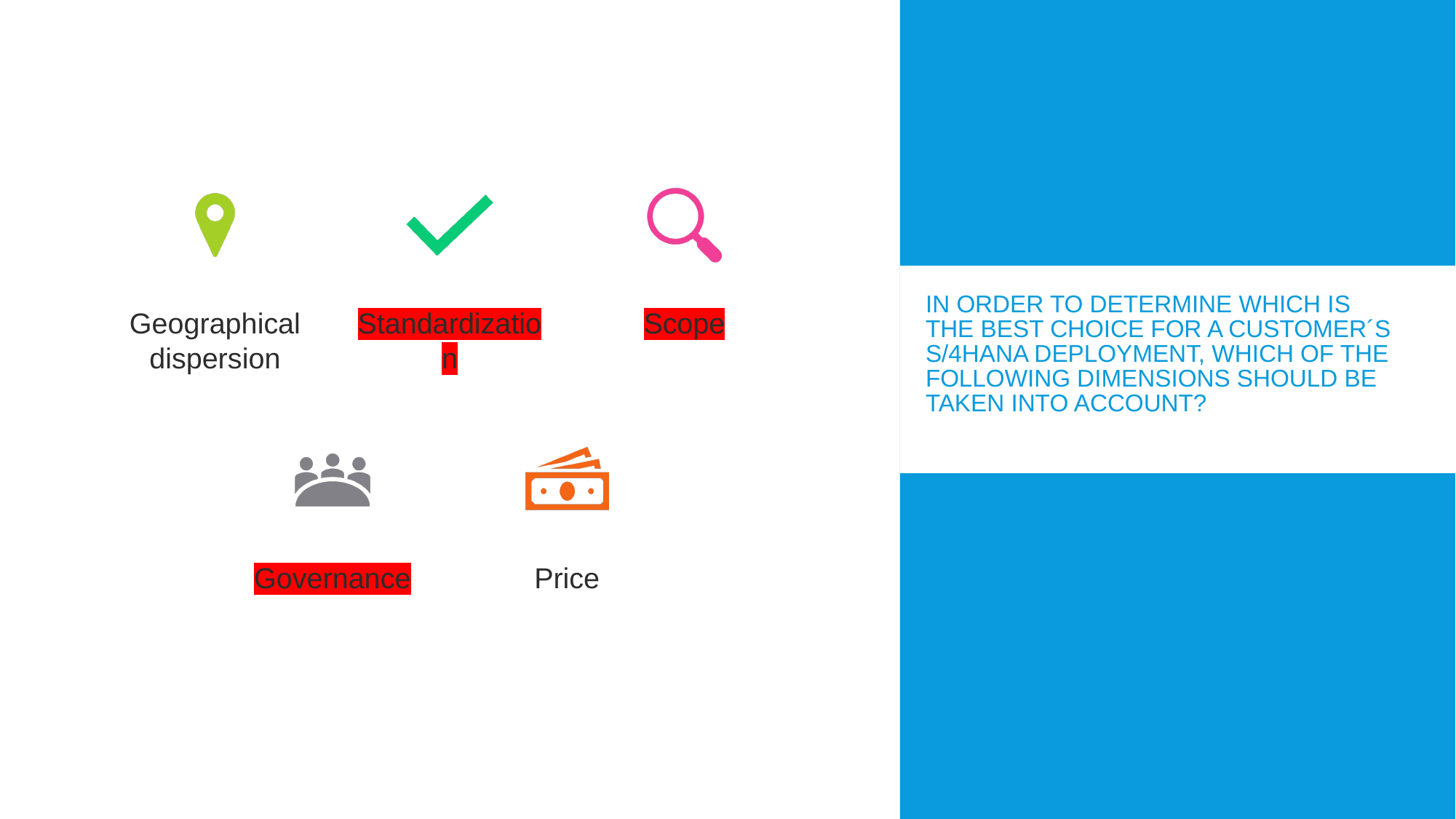

Geographical dispersion
Standardization
Scope
Governance
Price

# In order to determine which is the best choice for a customer´s S/4HANA deployment, which of the following dimensions should be taken into account?